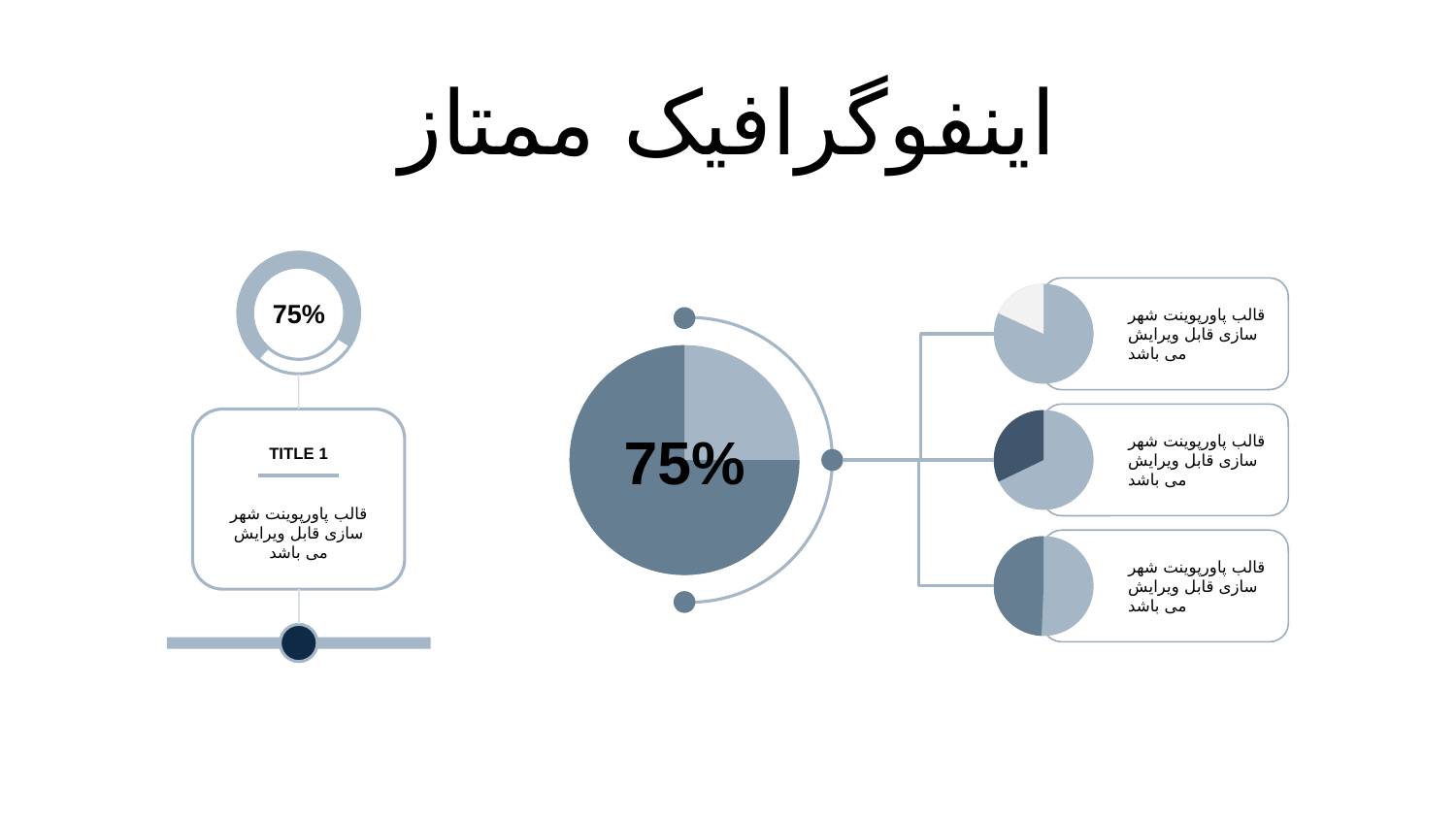

# اینفوگرافیک ممتاز

75%
قالب پاورپوینت شهر سازی قابل ویرایش می باشد

75%
قالب پاورپوینت شهر سازی قابل ویرایش می باشد
TITLE 1

قالب پاورپوینت شهر سازی قابل ویرایش می باشد

قالب پاورپوینت شهر سازی قابل ویرایش می باشد